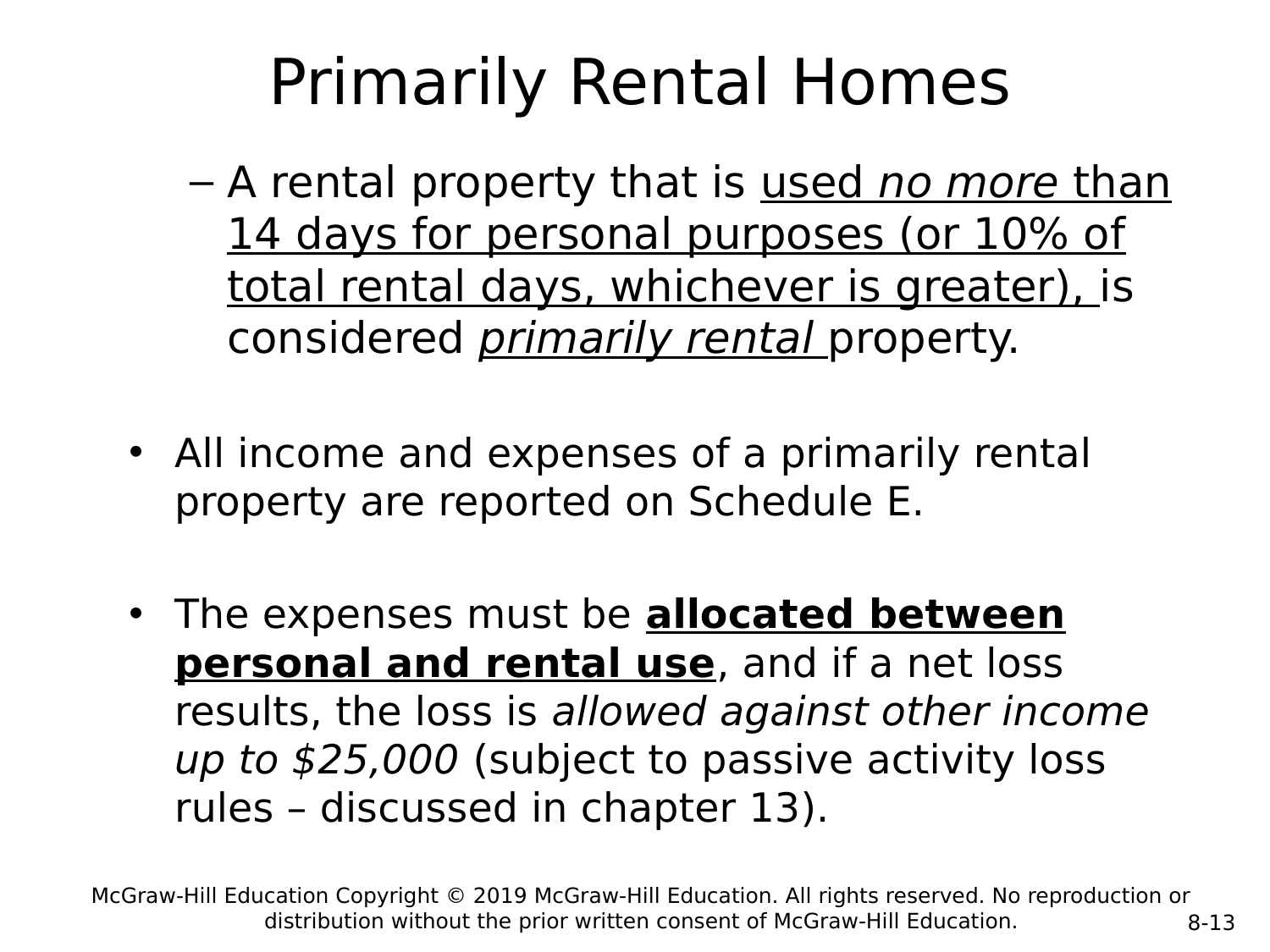

# Primarily Rental Homes
A rental property that is used no more than 14 days for personal purposes (or 10% of total rental days, whichever is greater), is considered primarily rental property.

All income and expenses of a primarily rental  property are reported on Schedule E.

The expenses must be allocated between personal and rental use, and if a net loss results, the loss is allowed against other income up to $25,000 (subject to passive activity loss rules – discussed in chapter 13).
McGraw-Hill Education Copyright © 2019 McGraw-Hill Education. All rights reserved. No reproduction or distribution without the prior written consent of McGraw-Hill Education.
8-13